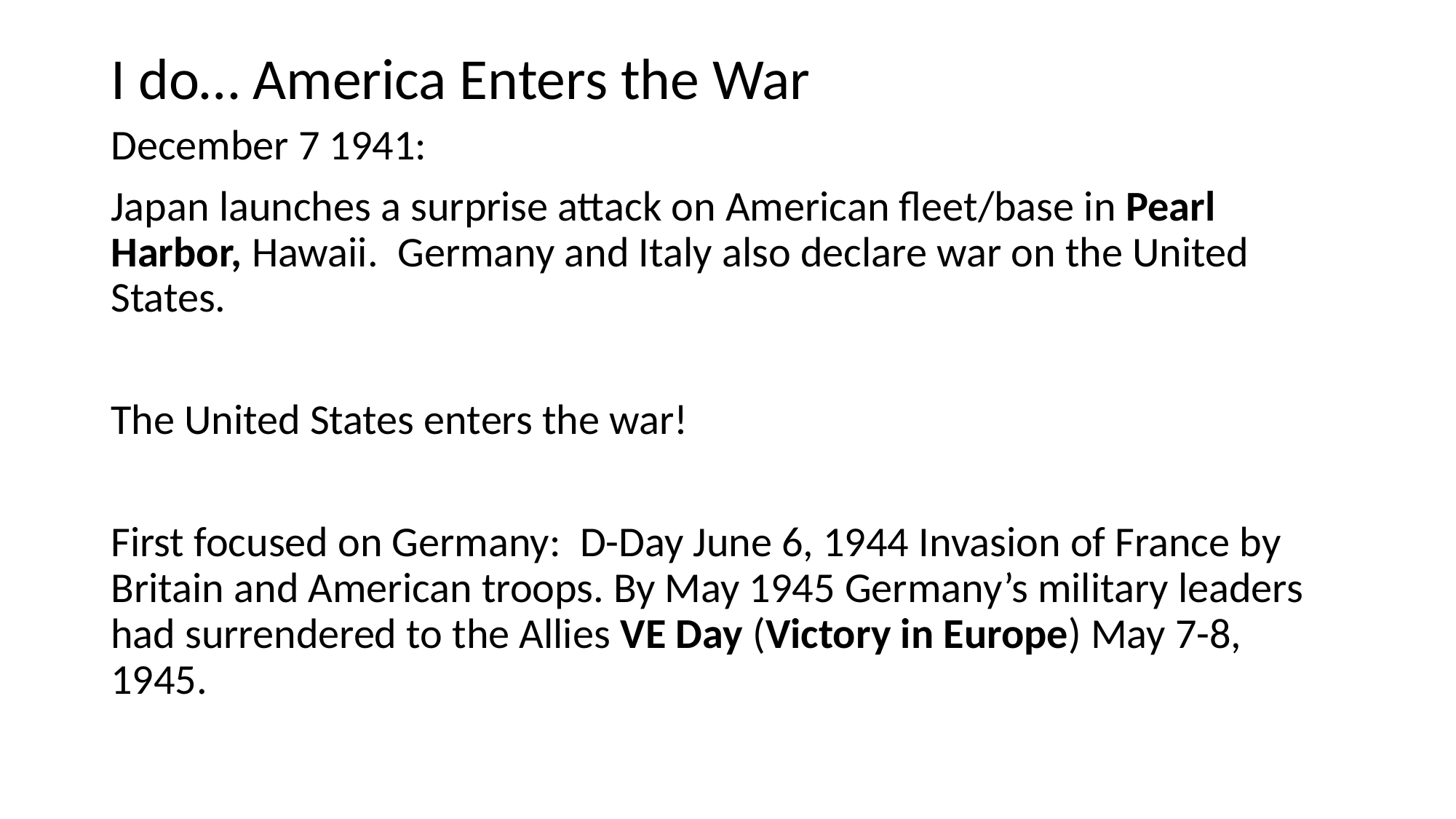

# I do… America Enters the War
December 7 1941:
Japan launches a surprise attack on American fleet/base in Pearl Harbor, Hawaii.  Germany and Italy also declare war on the United States.

The United States enters the war!

First focused on Germany:  D-Day June 6, 1944 Invasion of France by Britain and American troops. By May 1945 Germany’s military leaders had surrendered to the Allies VE Day (Victory in Europe) May 7-8, 1945.